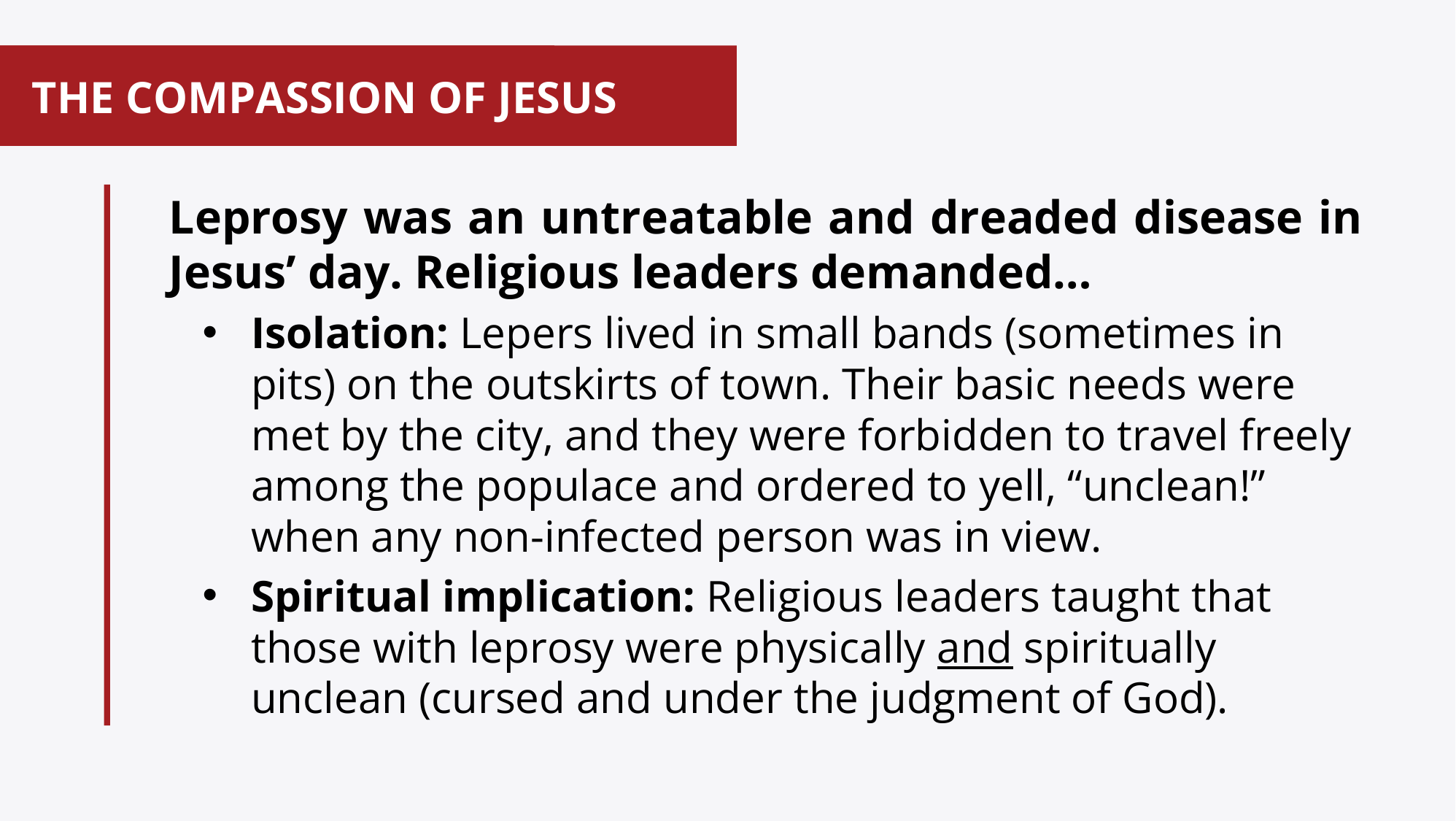

# THE COMPASSION OF JESUS
Leprosy was an untreatable and dreaded disease in Jesus’ day. Religious leaders demanded…
Isolation: Lepers lived in small bands (sometimes in pits) on the outskirts of town. Their basic needs were met by the city, and they were forbidden to travel freely among the populace and ordered to yell, “unclean!” when any non-infected person was in view.
Spiritual implication: Religious leaders taught that those with leprosy were physically and spiritually unclean (cursed and under the judgment of God).